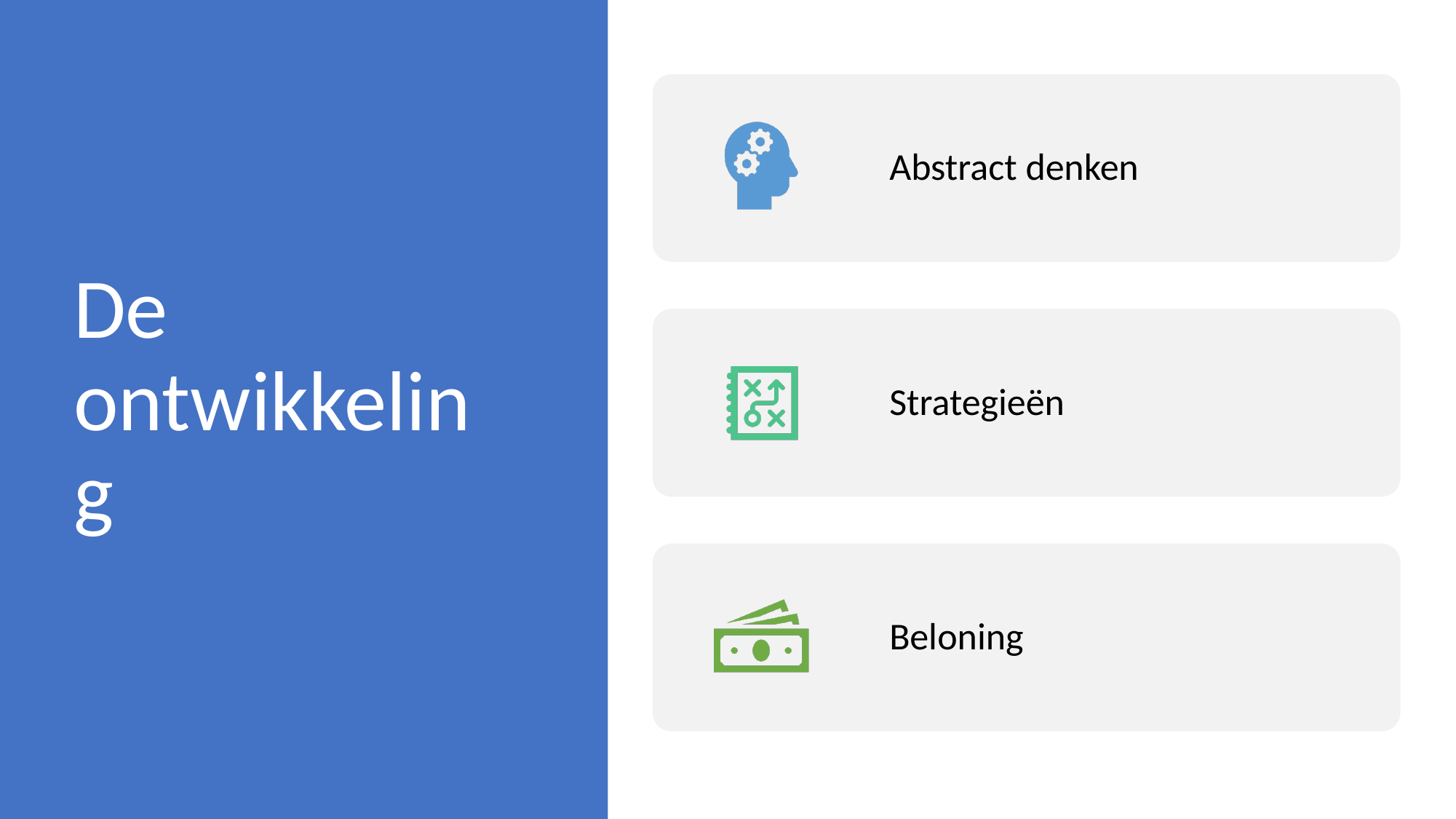

# De ontwikkeling
Abstract denken
Strategieën
Beloning